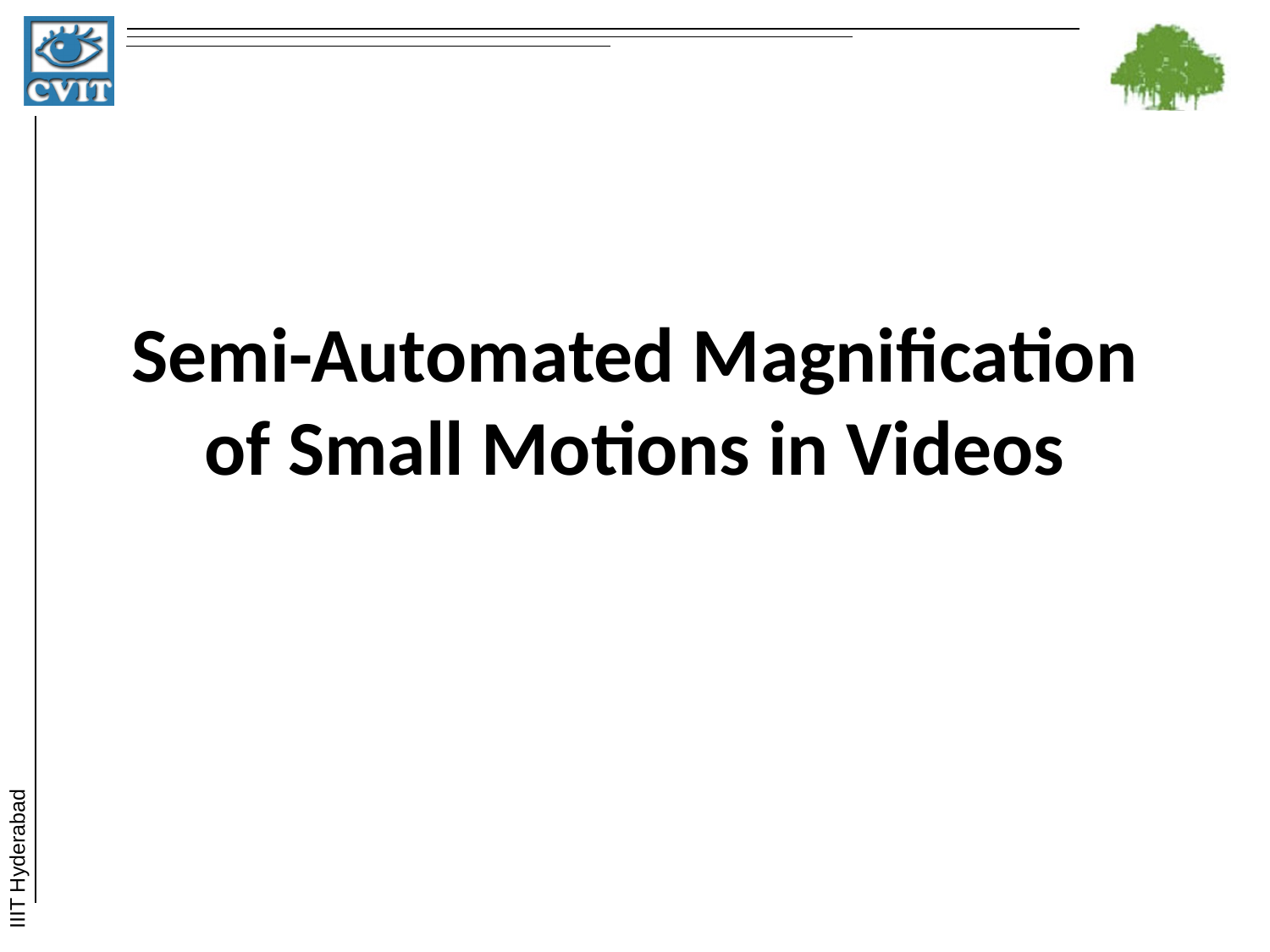

# Semi-Automated Magnification of Small Motions in Videos